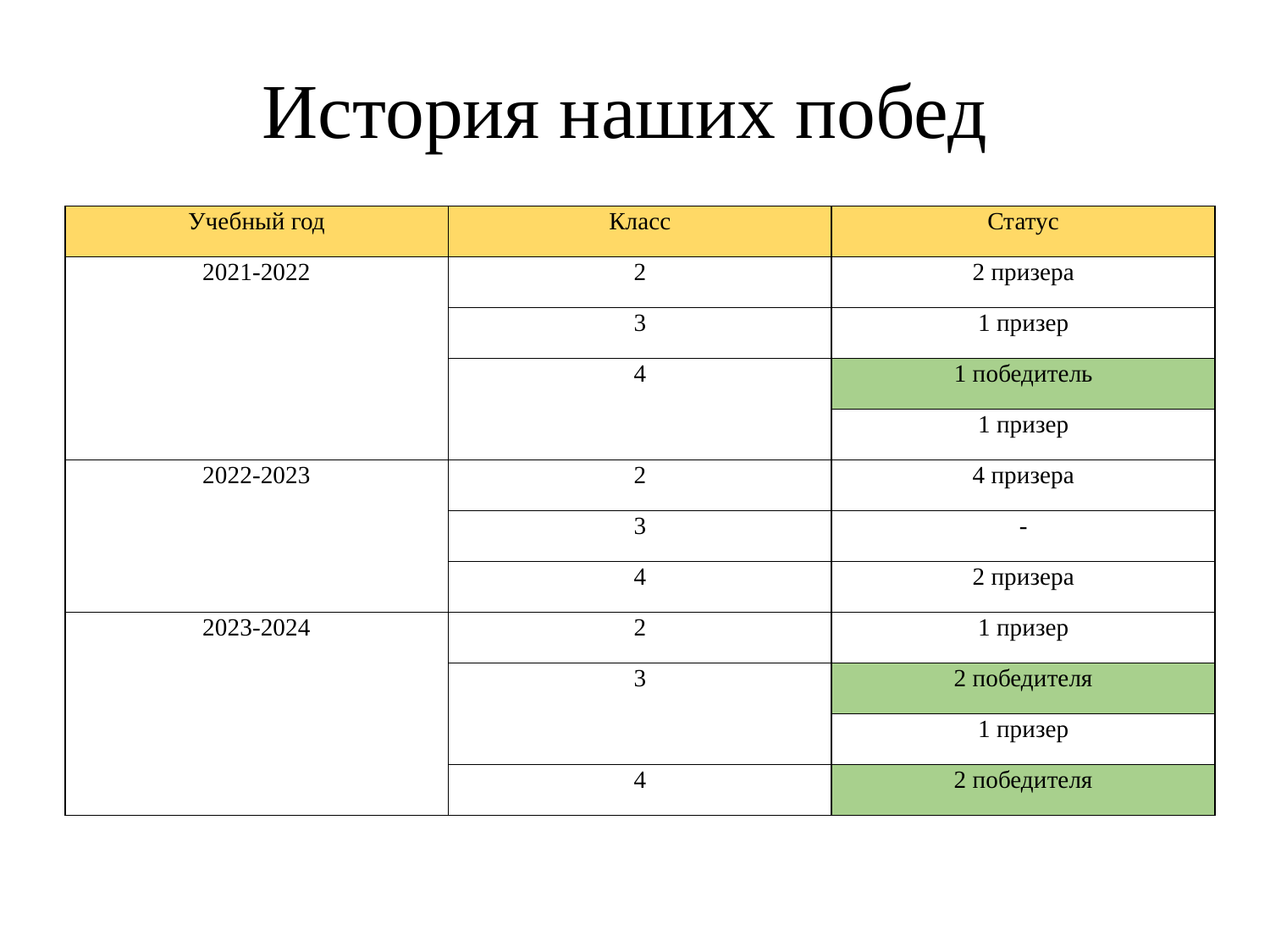

# История наших побед
| Учебный год | Класс | Статус |
| --- | --- | --- |
| 2021-2022 | 2 | 2 призера |
|  | 3 | 1 призер |
|  | 4 | 1 победитель |
|  |  | 1 призер |
| 2022-2023 | 2 | 4 призера |
|  | 3 | - |
|  | 4 | 2 призера |
| 2023-2024 | 2 | 1 призер |
|  | 3 | 2 победителя |
|  |  | 1 призер |
|  | 4 | 2 победителя |